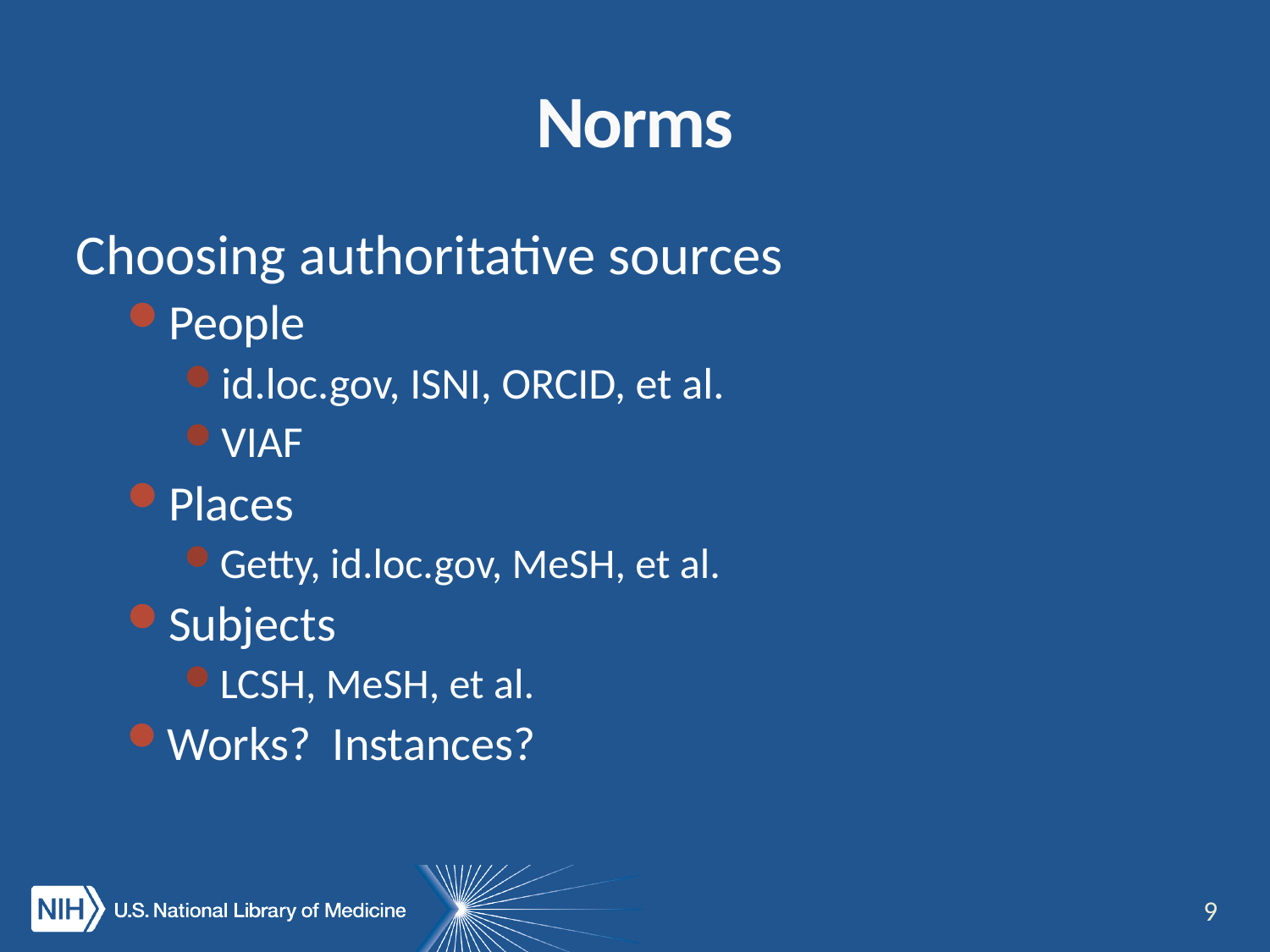

# Norms
Choosing authoritative sources
People
id.loc.gov, ISNI, ORCID, et al.
VIAF
Places
Getty, id.loc.gov, MeSH, et al.
Subjects
LCSH, MeSH, et al.
Works?  Instances?

9